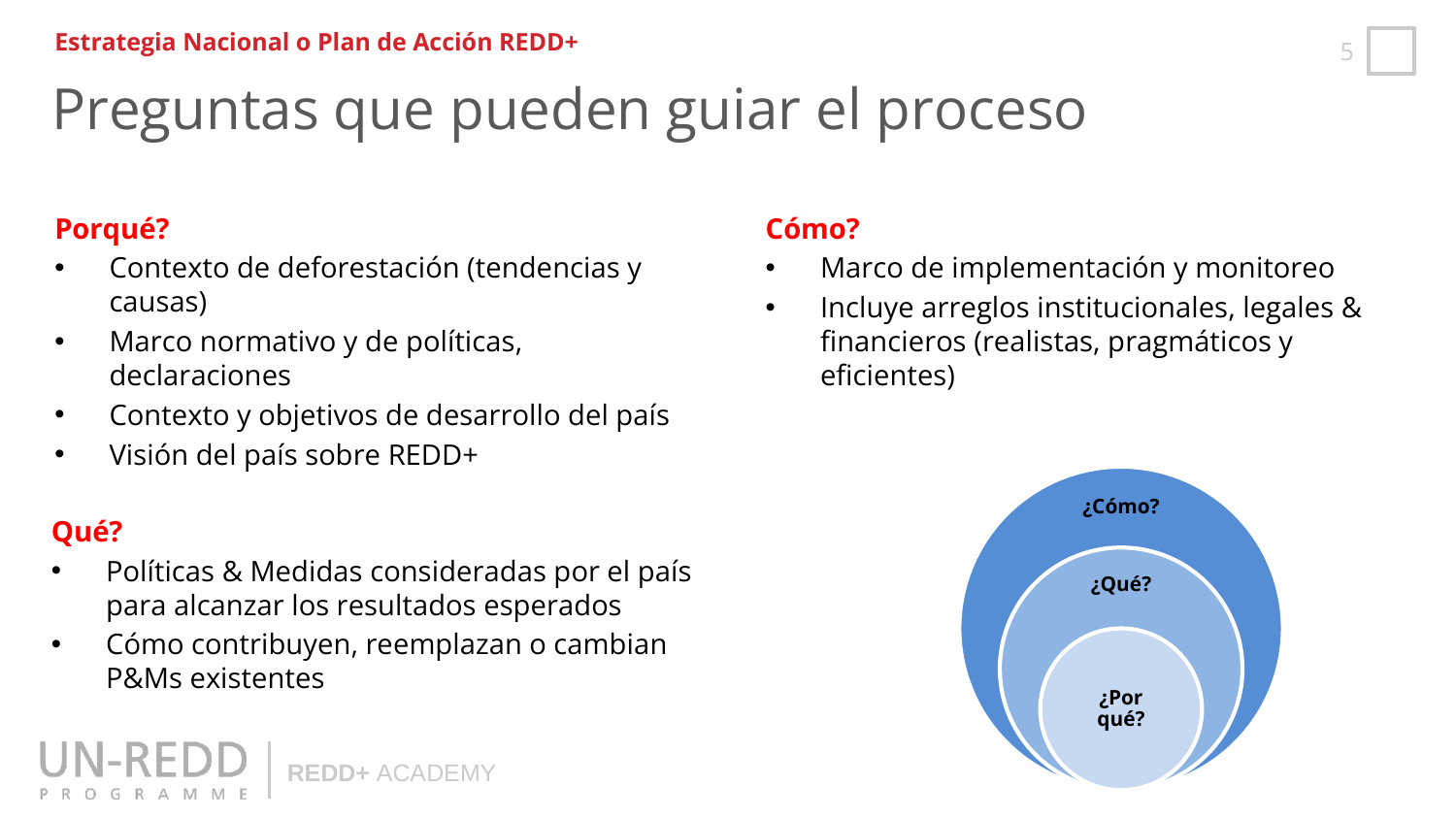

Estrategia Nacional o Plan de Acción REDD+
Preguntas que pueden guiar el proceso
Cómo?
Marco de implementación y monitoreo
Incluye arreglos institucionales, legales & financieros (realistas, pragmáticos y eficientes)
Porqué?
Contexto de deforestación (tendencias y causas)
Marco normativo y de políticas, declaraciones
Contexto y objetivos de desarrollo del país
Visión del país sobre REDD+

Qué?
Políticas & Medidas consideradas por el país para alcanzar los resultados esperados
Cómo contribuyen, reemplazan o cambian P&Ms existentes
¿Cómo?
¿Qué?
¿Por qué?